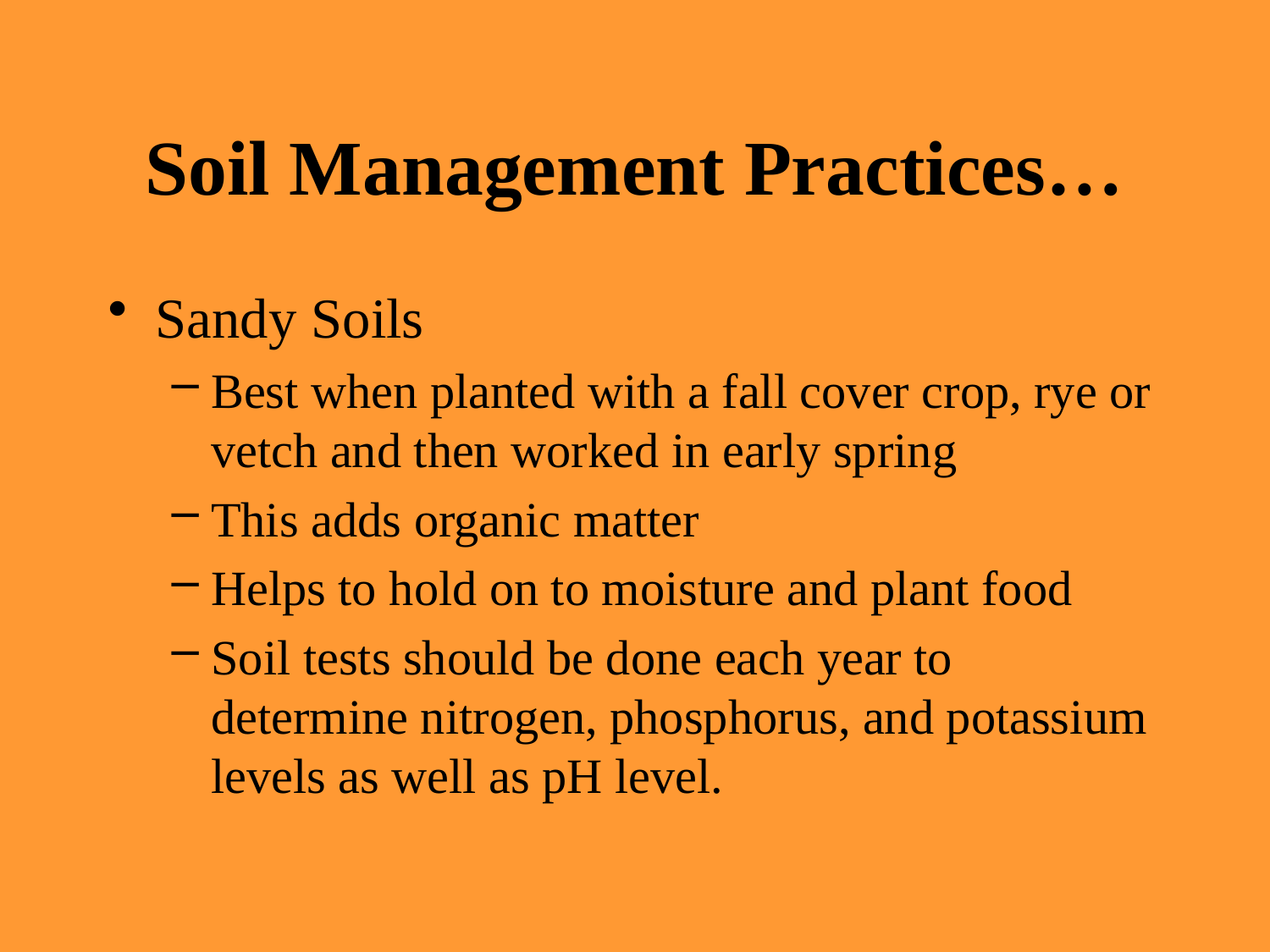

# Soil Management Practices…
Sandy Soils
Best when planted with a fall cover crop, rye or vetch and then worked in early spring
This adds organic matter
Helps to hold on to moisture and plant food
Soil tests should be done each year to determine nitrogen, phosphorus, and potassium levels as well as pH level.